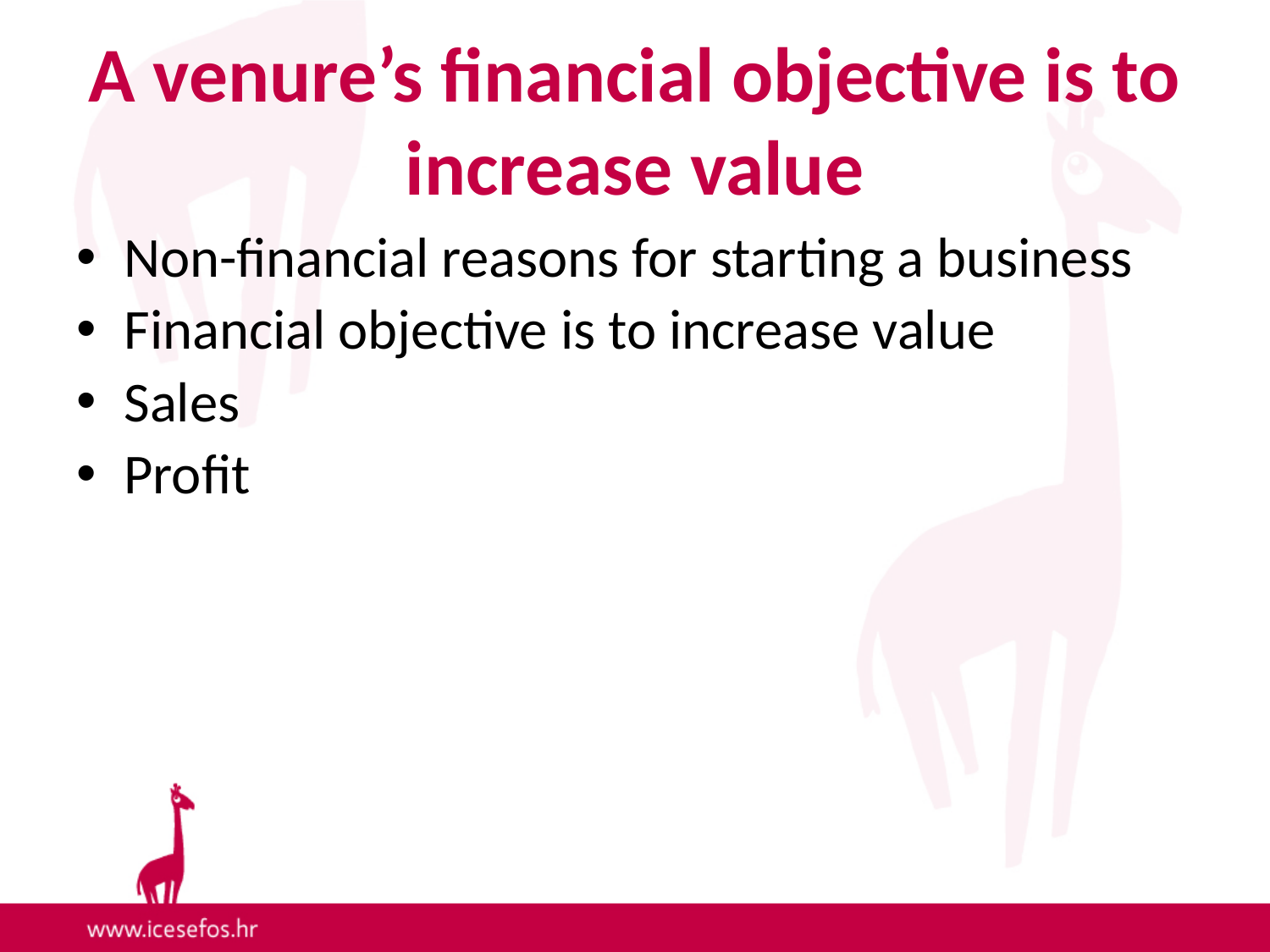

# A venure’s financial objective is to increase value
Non-financial reasons for starting a business
Financial objective is to increase value
Sales
Profit